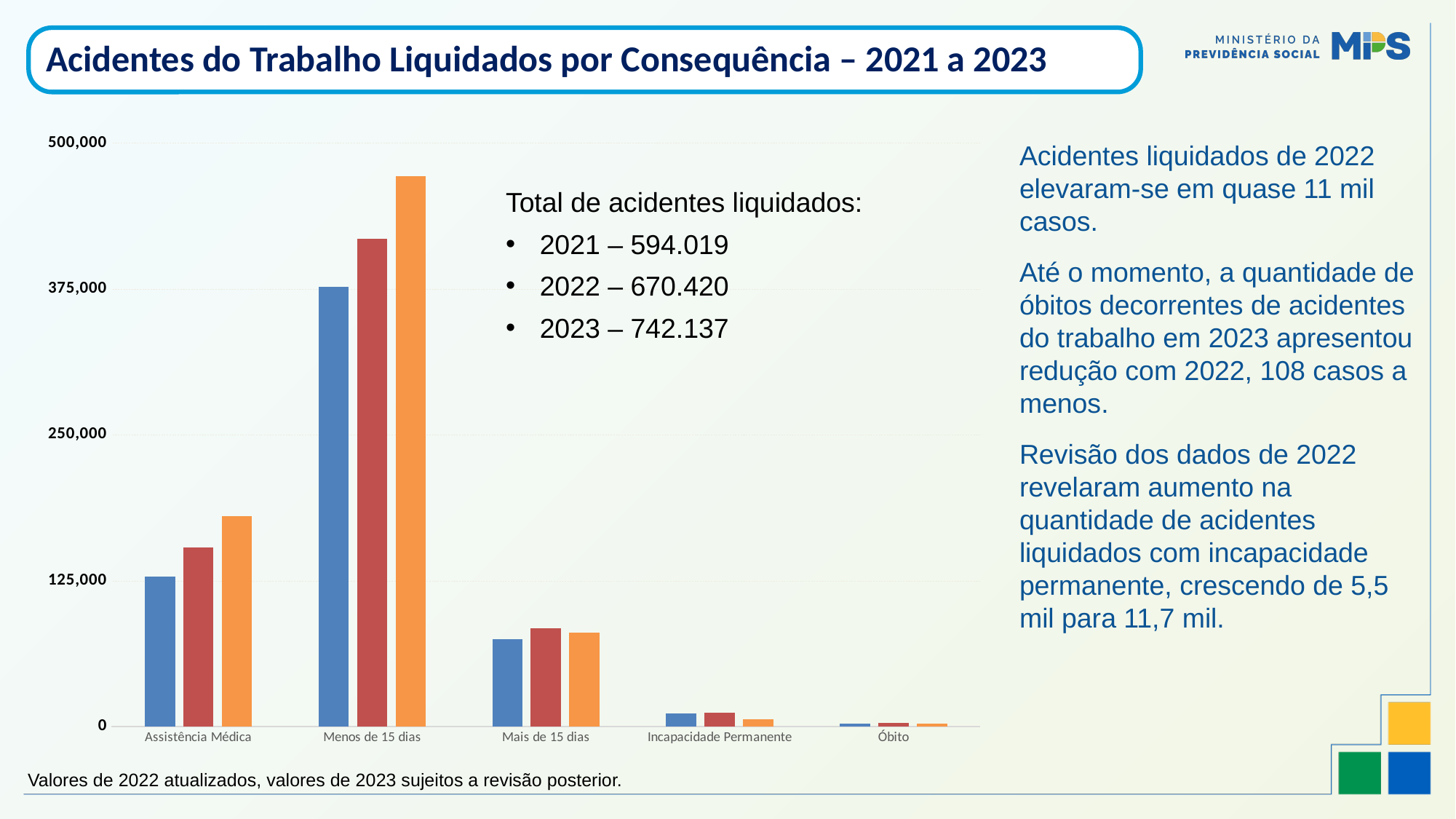

Acidentes do Trabalho Liquidados por Consequência – 2021 a 2023

### Chart

| Category | 2021 | 2022 | 2023 |
|---|---|---|---|
| Assistência Médica | 128496.0 | 153222.0 | 180464.0 |
| Menos de 15 dias | 376635.0 | 417943.0 | 471671.0 |
| Mais de 15 dias | 74999.0 | 84610.0 | 80837.0 |
| Incapacidade Permanente | 11172.0 | 11754.0 | 6382.0 |
| Óbito | 2717.0 | 2891.0 | 2783.0 |
Acidentes liquidados de 2022 elevaram-se em quase 11 mil casos.
Até o momento, a quantidade de óbitos decorrentes de acidentes do trabalho em 2023 apresentou redução com 2022, 108 casos a menos.
Revisão dos dados de 2022 revelaram aumento na quantidade de acidentes liquidados com incapacidade permanente, crescendo de 5,5 mil para 11,7 mil.
Total de acidentes liquidados:
2021 – 594.019
2022 – 670.420
2023 – 742.137
Valores de 2022 atualizados, valores de 2023 sujeitos a revisão posterior.